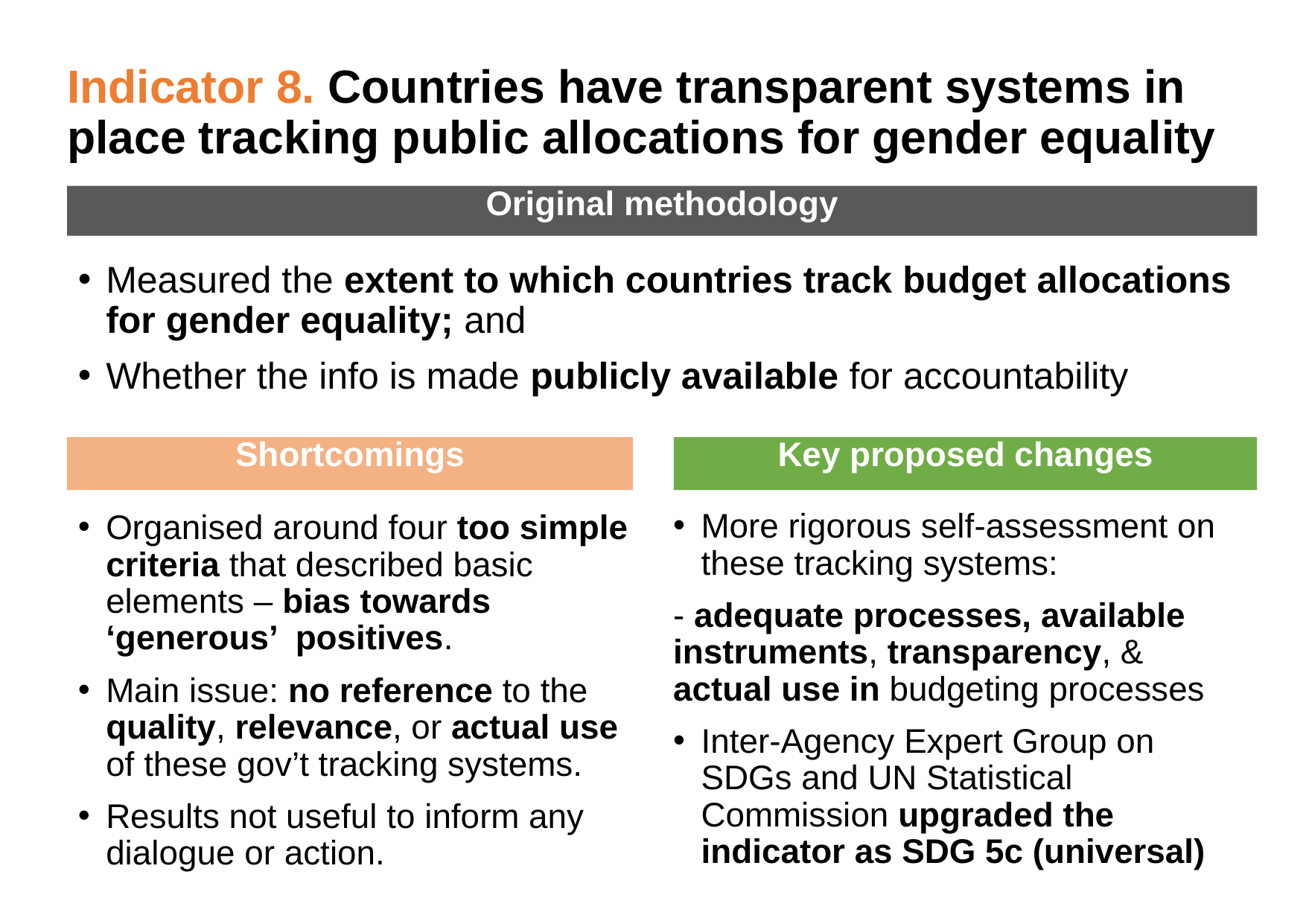

# Indicator 8. Countries have transparent systems in place tracking public allocations for gender equality
Original methodology
Measured the extent to which countries track budget allocations for gender equality; and
Whether the info is made publicly available for accountability
Shortcomings
Key proposed changes
More rigorous self-assessment on these tracking systems:
- adequate processes, available instruments, transparency, & actual use in budgeting processes
Inter-Agency Expert Group on SDGs and UN Statistical Commission upgraded the indicator as SDG 5c (universal)
Organised around four too simple criteria that described basic elements – bias towards ‘generous’  positives.
Main issue: no reference to the quality, relevance, or actual use of these gov’t tracking systems.
Results not useful to inform any dialogue or action.